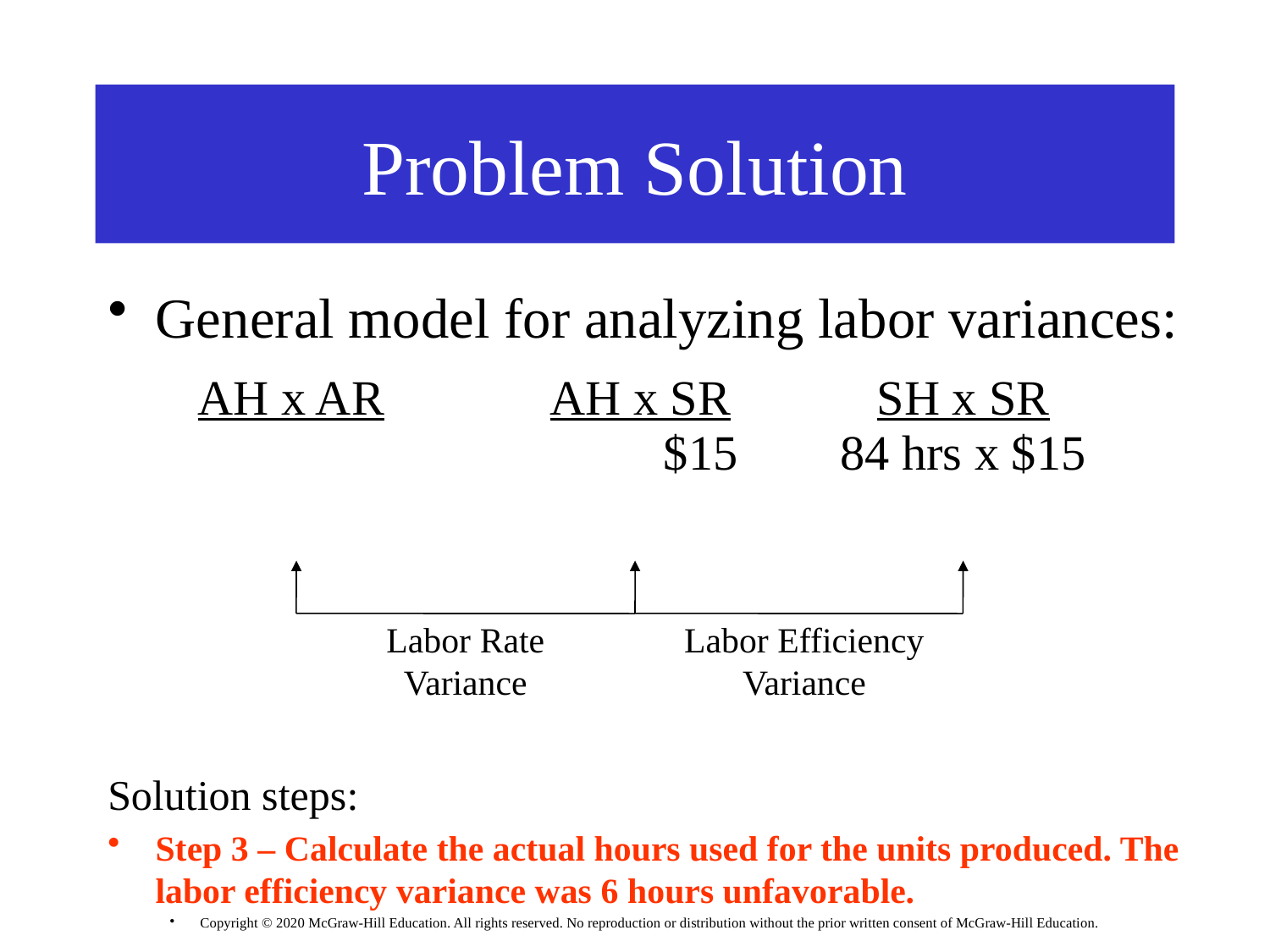

# Problem Solution
General model for analyzing labor variances:
AH x AR
AH x SR
SH x SR
         $15
84 hrs x $15

Labor Rate Variance

Labor Efficiency Variance

Solution steps:
Step 3 – Calculate the actual hours used for the units produced. The labor efficiency variance was 6 hours unfavorable.